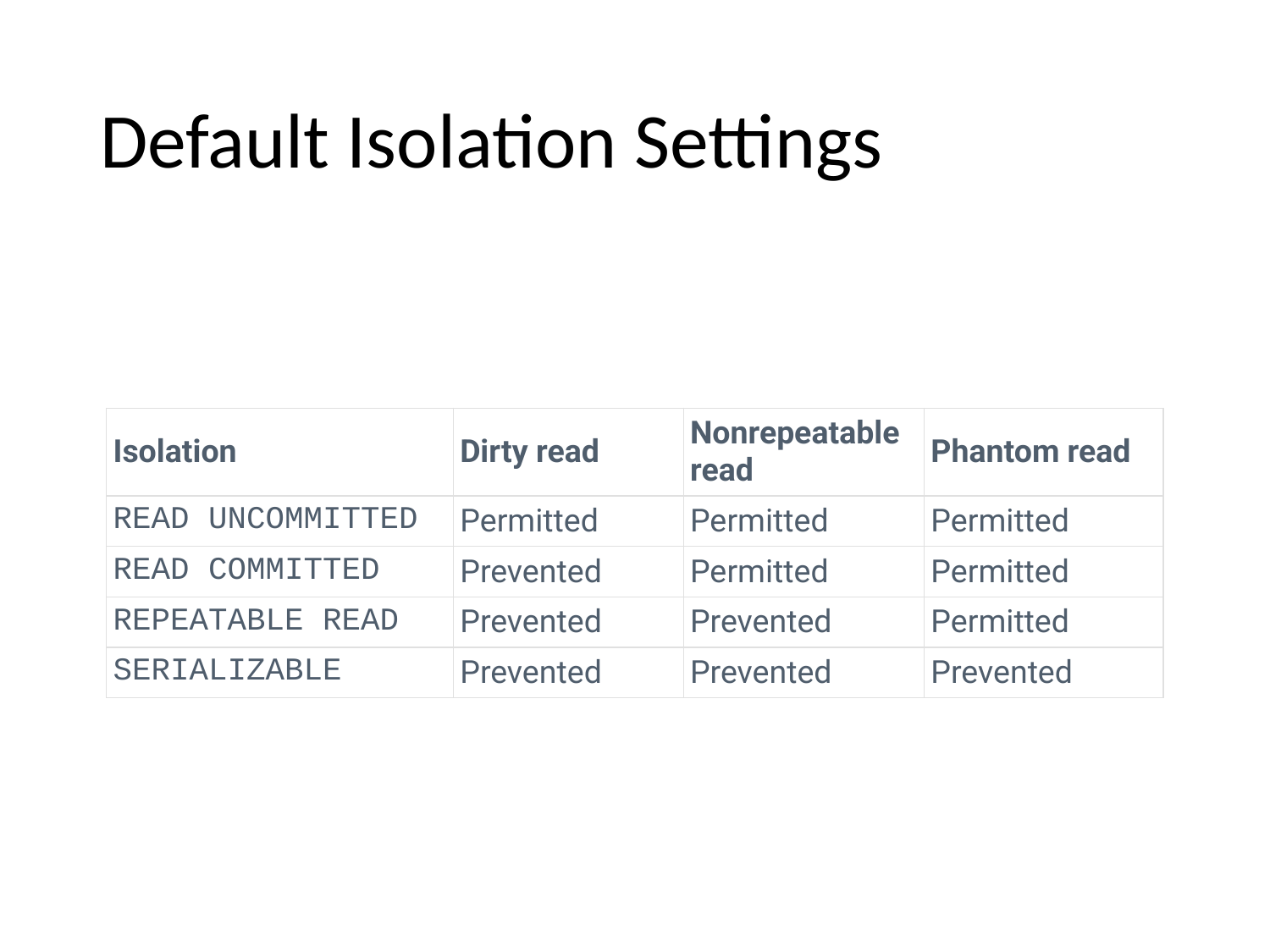

# Default Isolation Settings
| Isolation | Dirty read | Nonrepeatable read | Phantom read |
| --- | --- | --- | --- |
| READ UNCOMMITTED | Permitted | Permitted | Permitted |
| READ COMMITTED | Prevented | Permitted | Permitted |
| REPEATABLE READ | Prevented | Prevented | Permitted |
| SERIALIZABLE | Prevented | Prevented | Prevented |